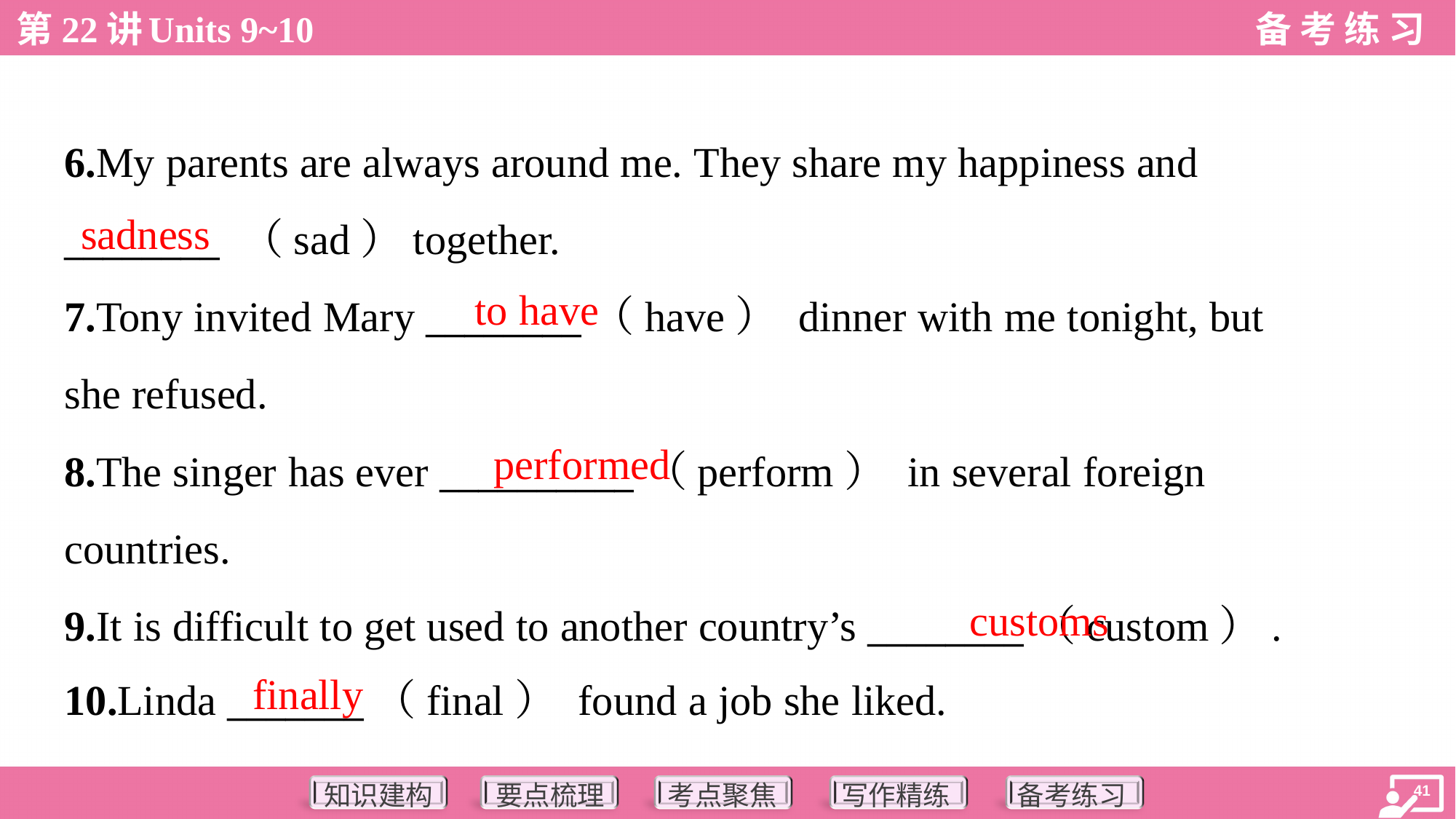

6.My parents are always around me. They share my happiness and
________ （sad）together.
7.Tony invited Mary ________（have） dinner with me tonight, but
she refused.
8.The singer has ever __________（perform） in several foreign
countries.
9.It is difficult to get used to another country’s ________（custom）.
10.Linda _______（final） found a job she liked.
sadness
to have
performed
customs
finally